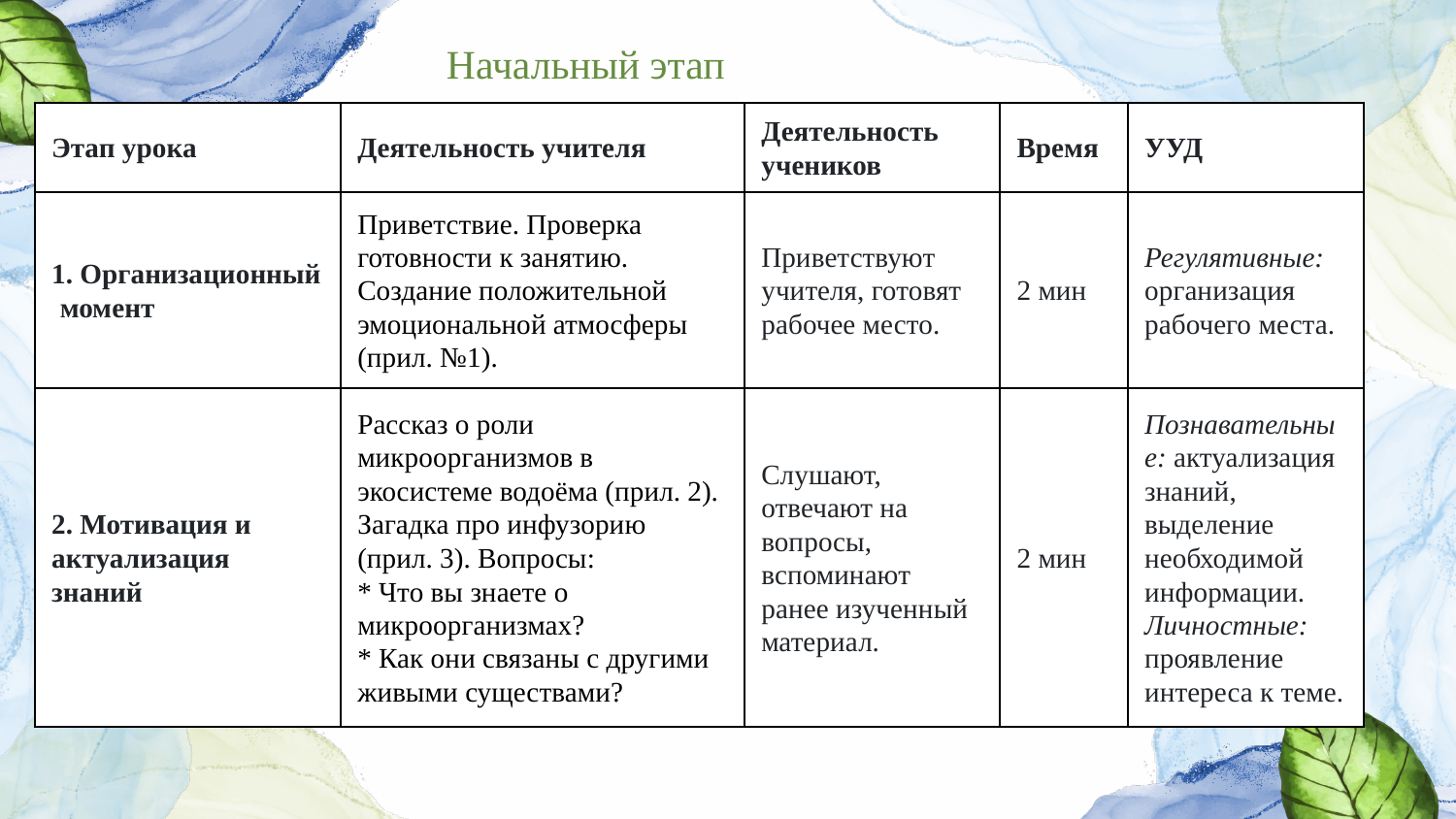

Начальный этап
| Этап урока | Деятельность учителя | Деятельность учеников | Время | УУД |
| --- | --- | --- | --- | --- |
| 1. Организационный момент | Приветствие. Проверка готовности к занятию. Создание положительной эмоциональной атмосферы (прил. №1). | Приветствуют учителя, готовят рабочее место. | 2 мин | Регулятивные: организация рабочего места. |
| 2. Мотивация и актуализация знаний | Рассказ о роли микроорганизмов в экосистеме водоёма (прил. 2). Загадка про инфузорию (прил. 3). Вопросы: \* Что вы знаете о микроорганизмах? \* Как они связаны с другими живыми существами? | Слушают, отвечают на вопросы, вспоминают ранее изученный материал. | 2 мин | Познавательные: актуализация знаний, выделение необходимой информации. Личностные: проявление интереса к теме. |
#